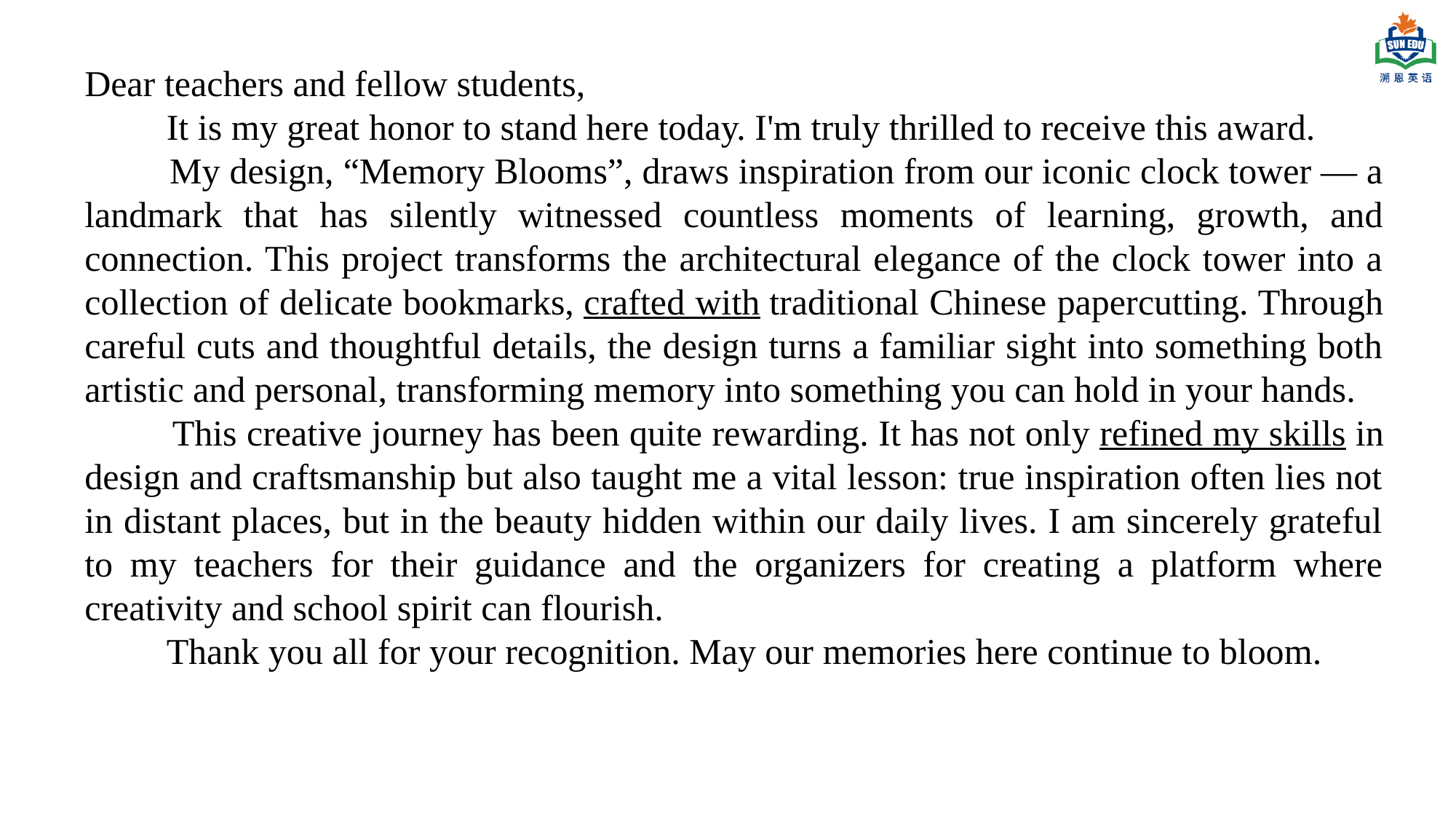

Dear teachers and fellow students,
         It is my great honor to stand here today. I'm truly thrilled to receive this award.
         My design, “Memory Blooms”, draws inspiration from our iconic clock tower — a landmark that has silently witnessed countless moments of learning, growth, and connection. This project transforms the architectural elegance of the clock tower into a collection of delicate bookmarks, crafted with traditional Chinese papercutting. Through careful cuts and thoughtful details, the design turns a familiar sight into something both artistic and personal, transforming memory into something you can hold in your hands.
         This creative journey has been quite rewarding. It has not only refined my skills in design and craftsmanship but also taught me a vital lesson: true inspiration often lies not in distant places, but in the beauty hidden within our daily lives. I am sincerely grateful to my teachers for their guidance and the organizers for creating a platform where creativity and school spirit can flourish.
         Thank you all for your recognition. May our memories here continue to bloom.